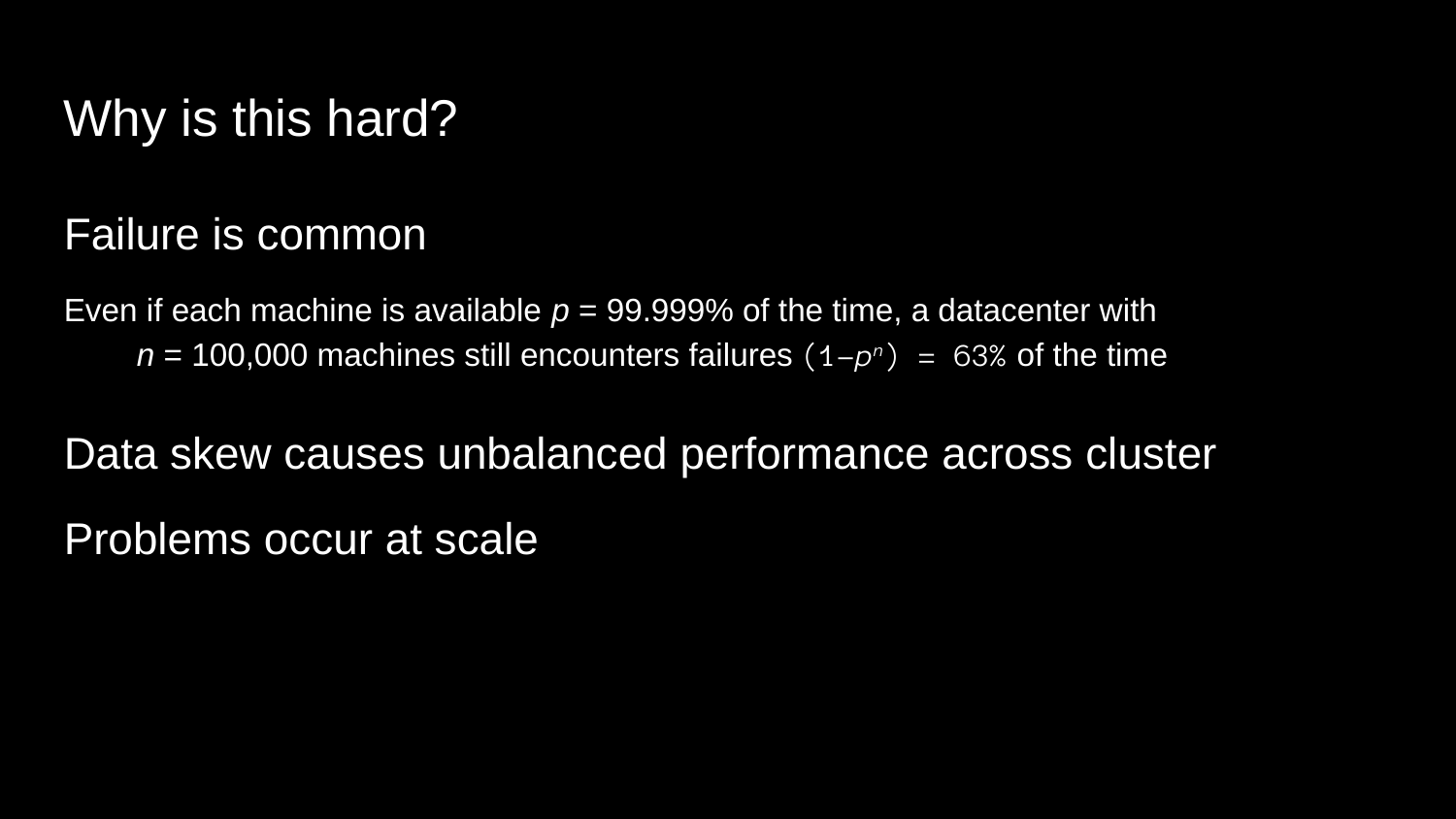

Why is this hard?
Failure is common
Even if each machine is available p = 99.999% of the time, a datacenter with
n = 100,000 machines still encounters failures (1-pn) = 63% of the time

Data skew causes unbalanced performance across cluster
Problems occur at scale